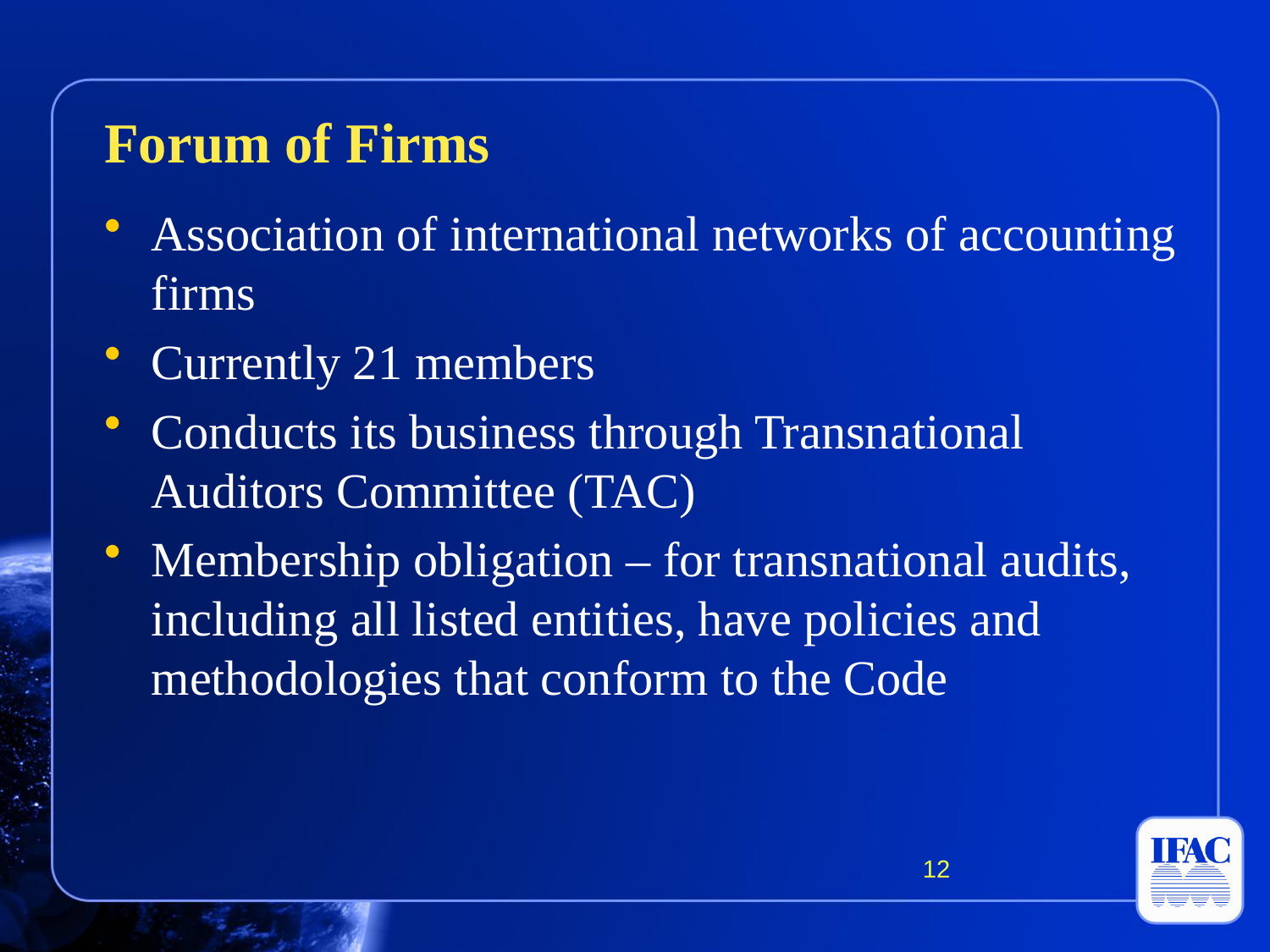

Forum of Firms
Association of international networks of accounting firms
Currently 21 members
Conducts its business through Transnational Auditors Committee (TAC)
Membership obligation – for transnational audits, including all listed entities, have policies and methodologies that conform to the Code
12